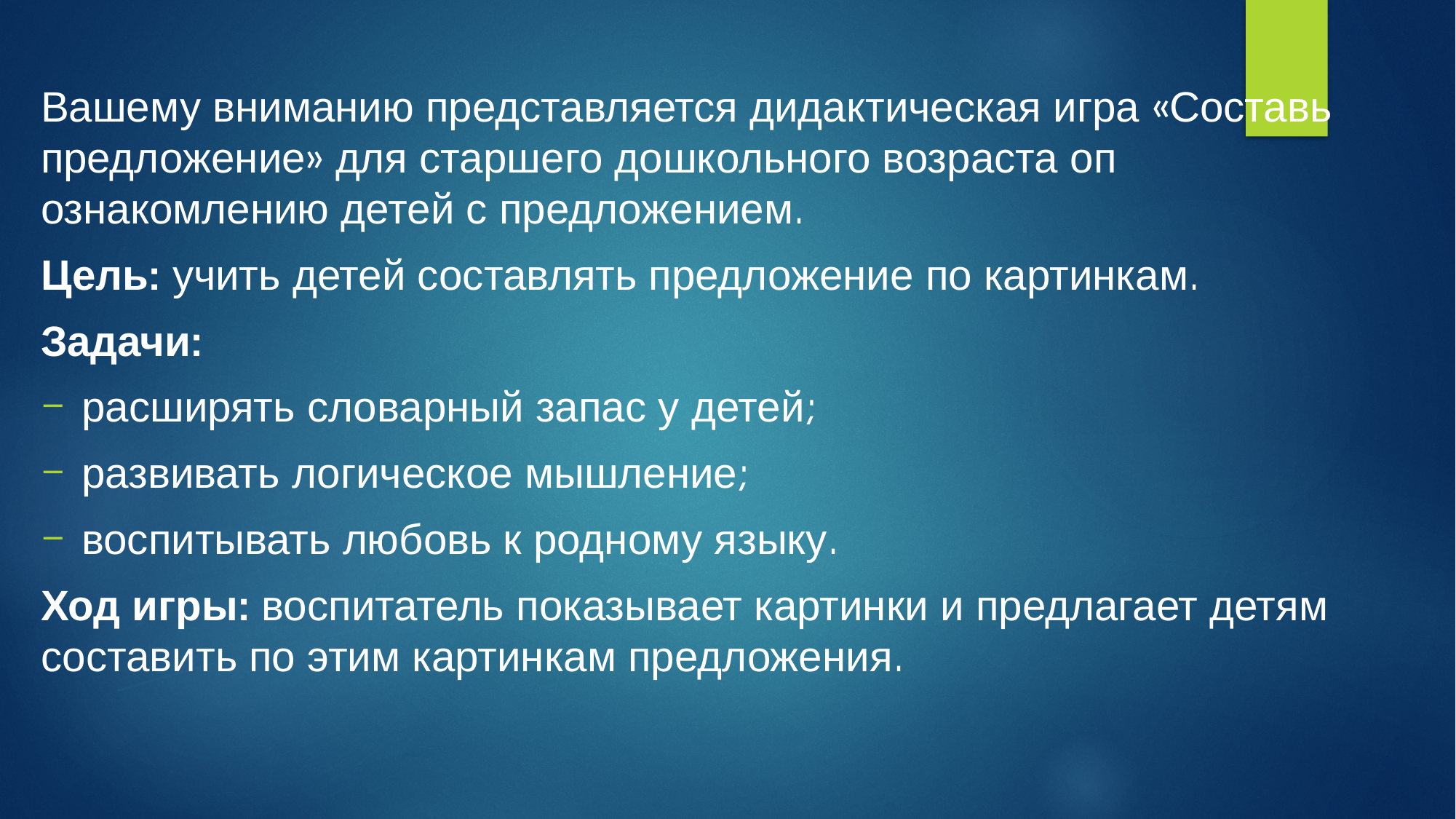

Вашему вниманию представляется дидактическая игра «Составь предложение» для старшего дошкольного возраста оп ознакомлению детей с предложением.
Цель: учить детей составлять предложение по картинкам.
Задачи:
расширять словарный запас у детей;
развивать логическое мышление;
воспитывать любовь к родному языку.
Ход игры: воспитатель показывает картинки и предлагает детям составить по этим картинкам предложения.